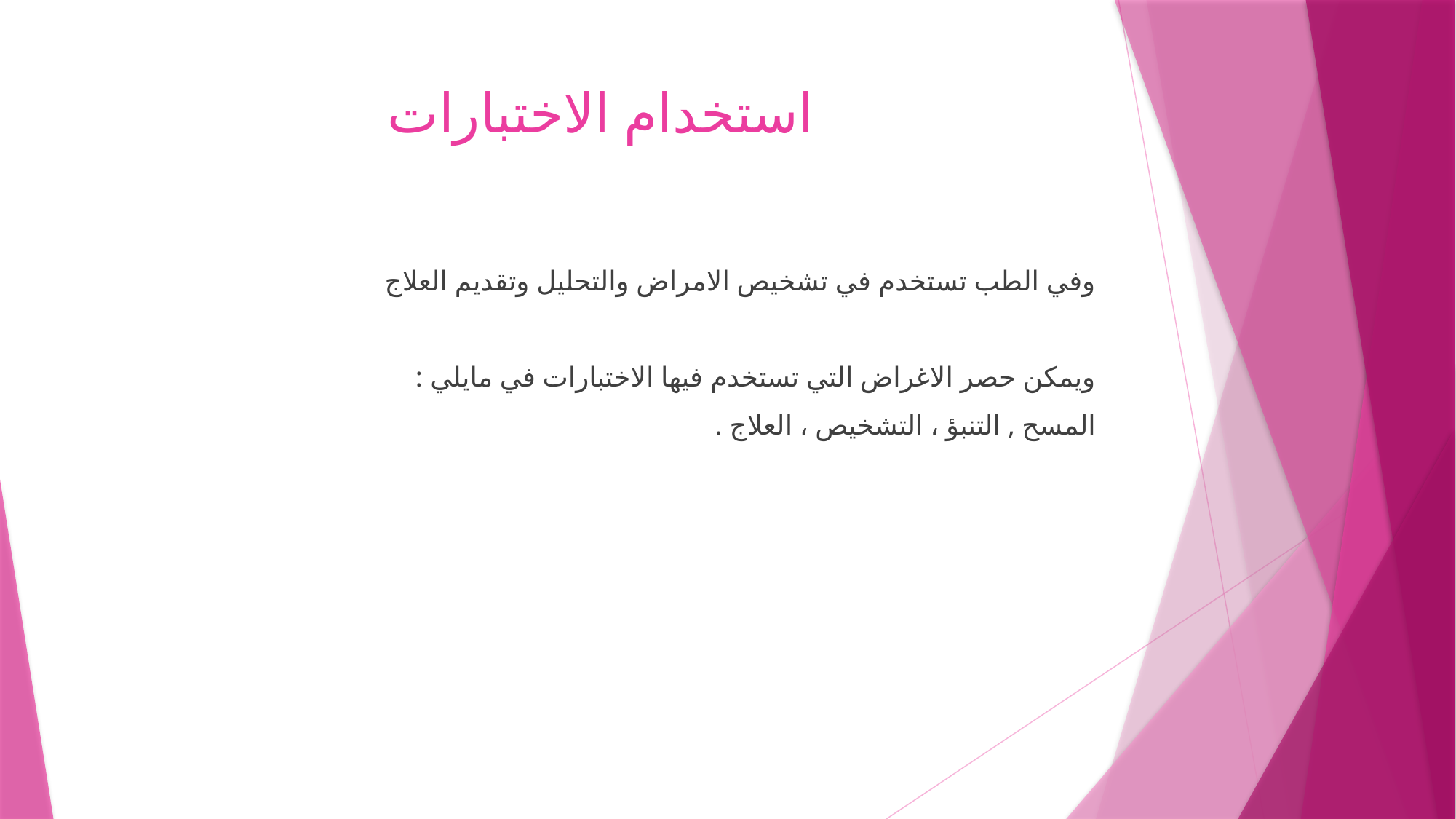

# استخدام الاختبارات
وفي الطب تستخدم في تشخيص الامراض والتحليل وتقديم العلاج

ويمكن حصر الاغراض التي تستخدم فيها الاختبارات في مايلي :
المسح , التنبؤ ، التشخيص ، العلاج .